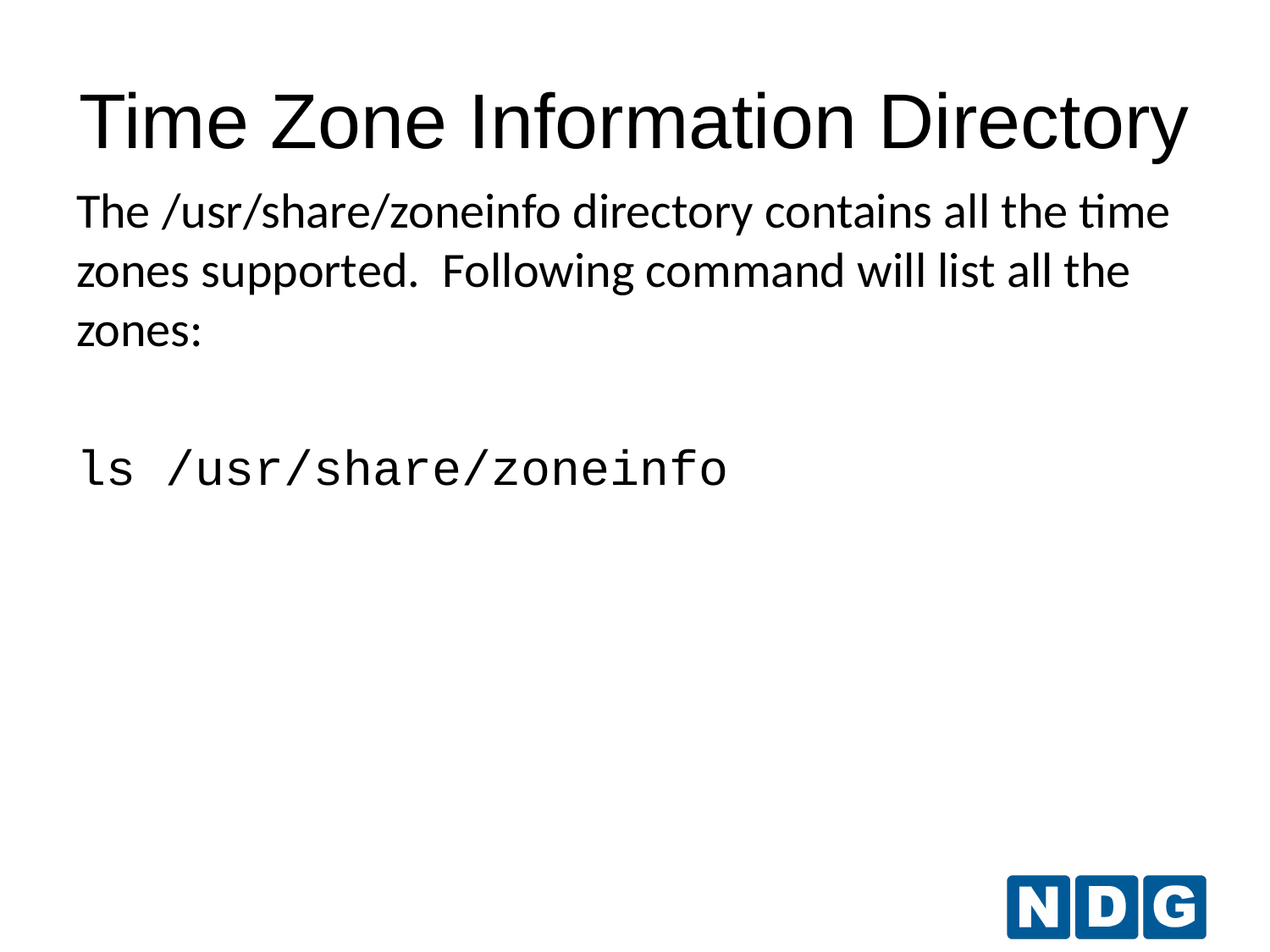

Time Zone Information Directory
The /usr/share/zoneinfo directory contains all the time zones supported.  Following command will list all the zones:

ls /usr/share/zoneinfo